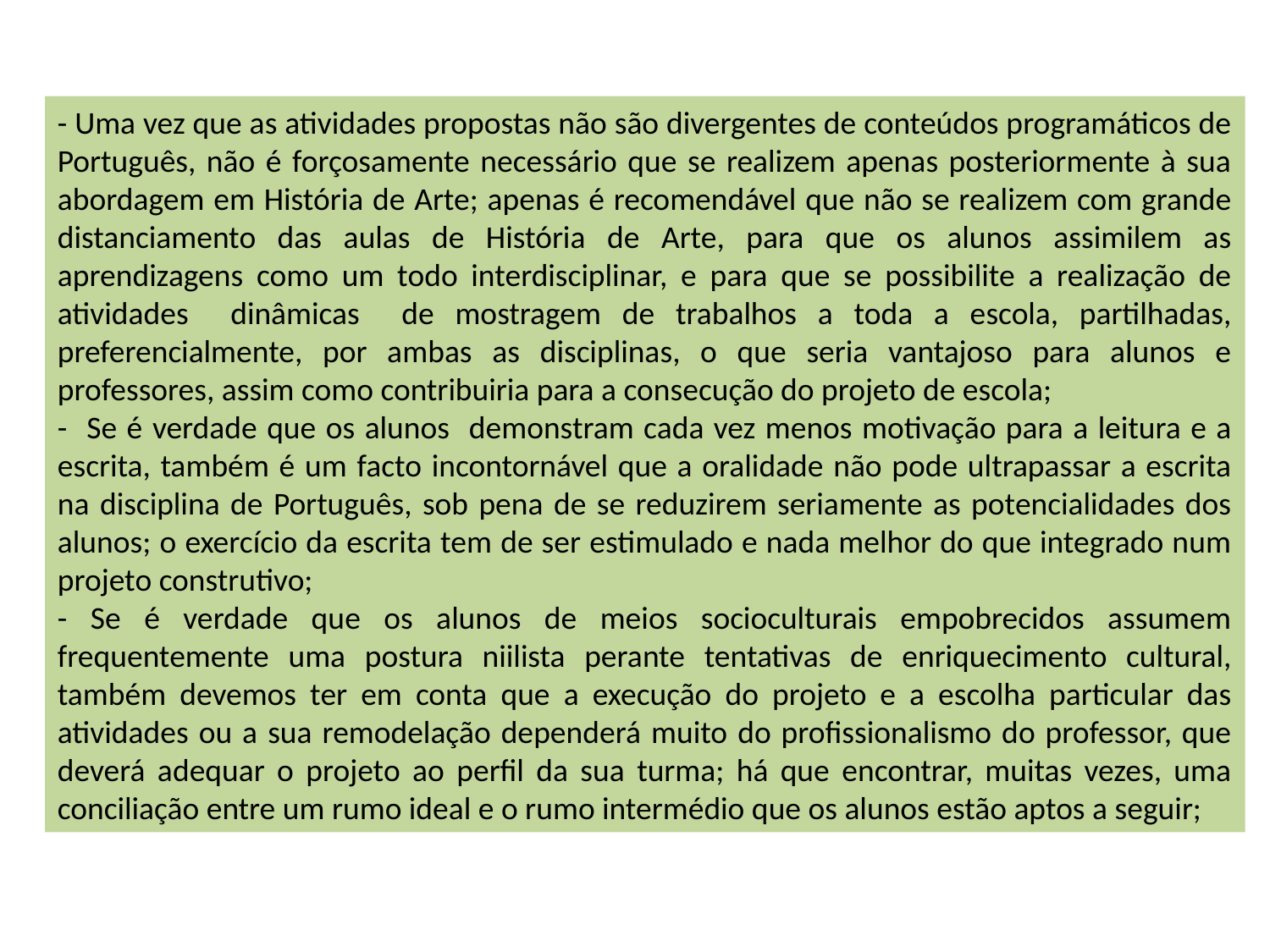

- Uma vez que as atividades propostas não são divergentes de conteúdos programáticos de Português, não é forçosamente necessário que se realizem apenas posteriormente à sua abordagem em História de Arte; apenas é recomendável que não se realizem com grande distanciamento das aulas de História de Arte, para que os alunos assimilem as aprendizagens como um todo interdisciplinar, e para que se possibilite a realização de atividades  dinâmicas  de mostragem de trabalhos a toda a escola, partilhadas, preferencialmente, por ambas as disciplinas, o que seria vantajoso para alunos e professores, assim como contribuiria para a consecução do projeto de escola;
-  Se é verdade que os alunos  demonstram cada vez menos motivação para a leitura e a escrita, também é um facto incontornável que a oralidade não pode ultrapassar a escrita na disciplina de Português, sob pena de se reduzirem seriamente as potencialidades dos alunos; o exercício da escrita tem de ser estimulado e nada melhor do que integrado num projeto construtivo;
- Se é verdade que os alunos de meios socioculturais empobrecidos assumem frequentemente uma postura niilista perante tentativas de enriquecimento cultural, também devemos ter em conta que a execução do projeto e a escolha particular das atividades ou a sua remodelação dependerá muito do profissionalismo do professor, que deverá adequar o projeto ao perfil da sua turma; há que encontrar, muitas vezes, uma conciliação entre um rumo ideal e o rumo intermédio que os alunos estão aptos a seguir;